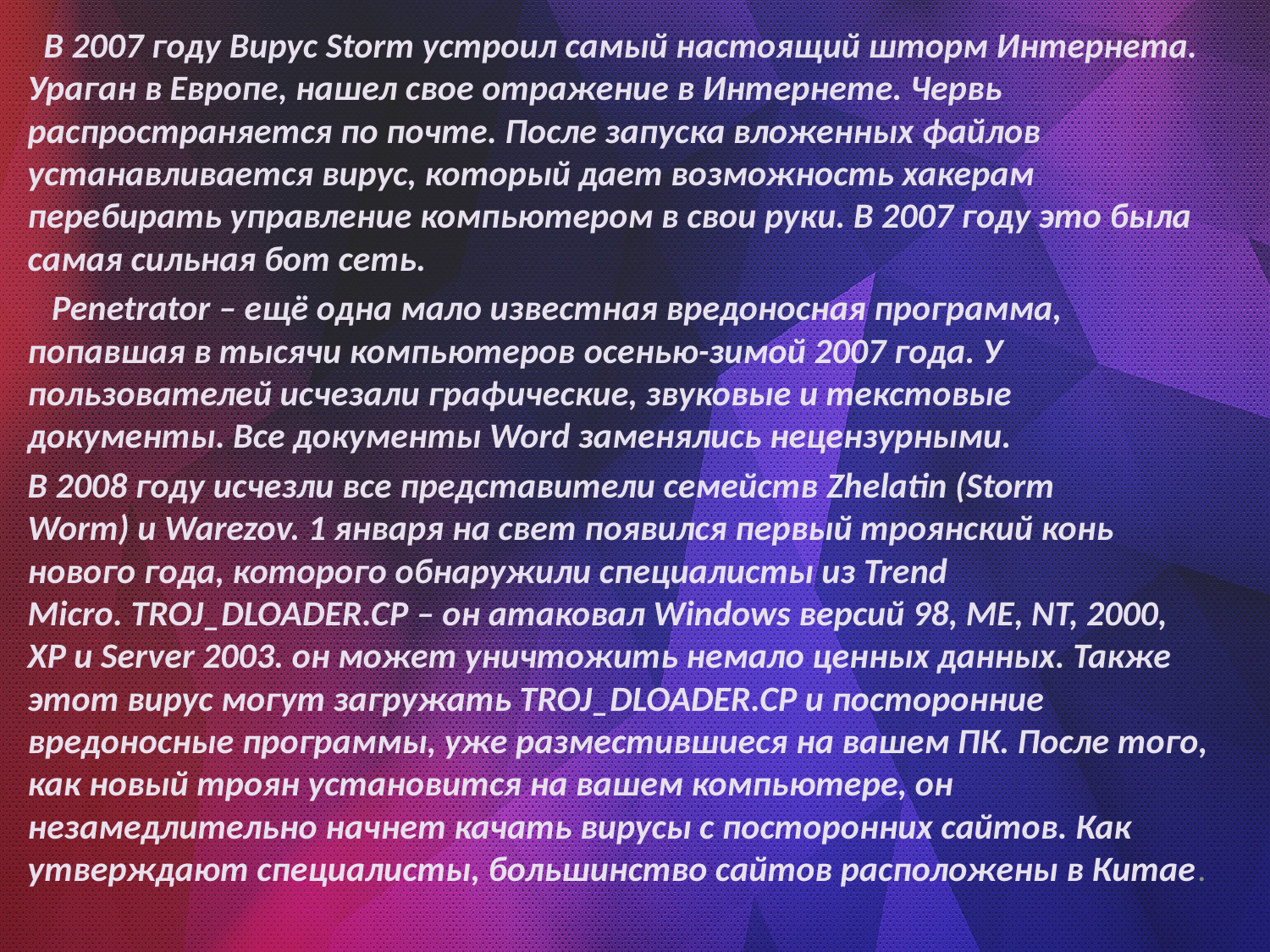

В 2007 году Вирус Storm устроил самый настоящий шторм Интернета. Ураган в Европе, нашел свое отражение в Интернете. Червь распространяется по почте. После запуска вложенных файлов устанавливается вирус, который дает возможность хакерам перебирать управление компьютером в свои руки. В 2007 году это была самая сильная бот сеть.
   Penetrator – ещё одна мало известная вредоносная программа, попавшая в тысячи компьютеров осенью-зимой 2007 года. У пользователей исчезали графические, звуковые и текстовые документы. Все документы Word заменялись нецензурными.
В 2008 году исчезли все представители семейств Zhelatin (Storm Worm) и Warezov. 1 января на свет появился первый троянский конь нового года, которого обнаружили специалисты из Trend Micro. TROJ_DLOADER.CP – он атаковал Windows версий 98, ME, NT, 2000, XP и Server 2003. он может уничтожить немало ценных данных. Также этот вирус могут загружать TROJ_DLOADER.CP и посторонние вредоносные программы, уже разместившиеся на вашем ПК. После того, как новый троян установится на вашем компьютере, он незамедлительно начнет качать вирусы с посторонних сайтов. Как утверждают специалисты, большинство сайтов расположены в Китае.